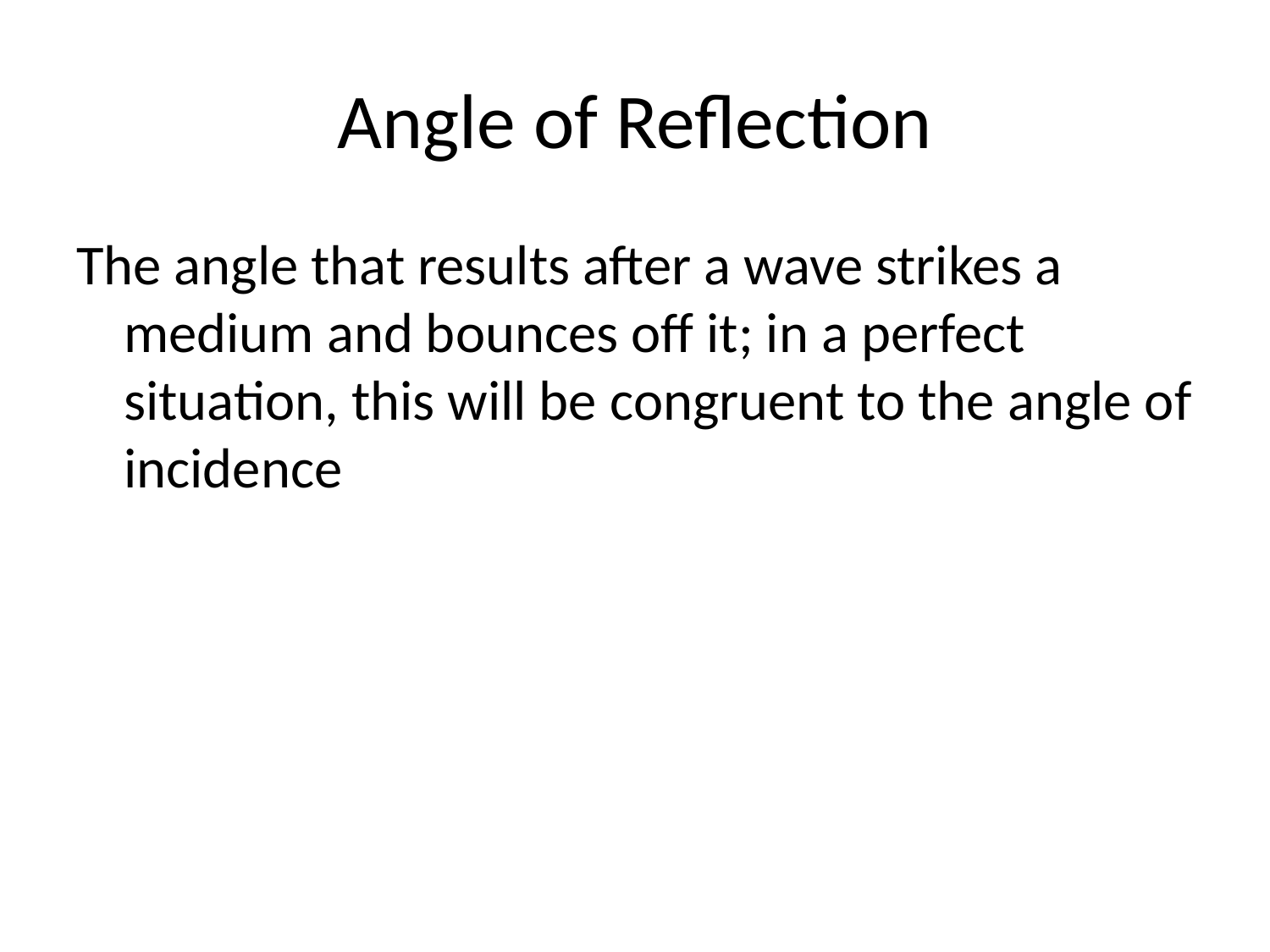

# Angle of Reflection
The angle that results after a wave strikes a medium and bounces off it; in a perfect situation, this will be congruent to the angle of incidence